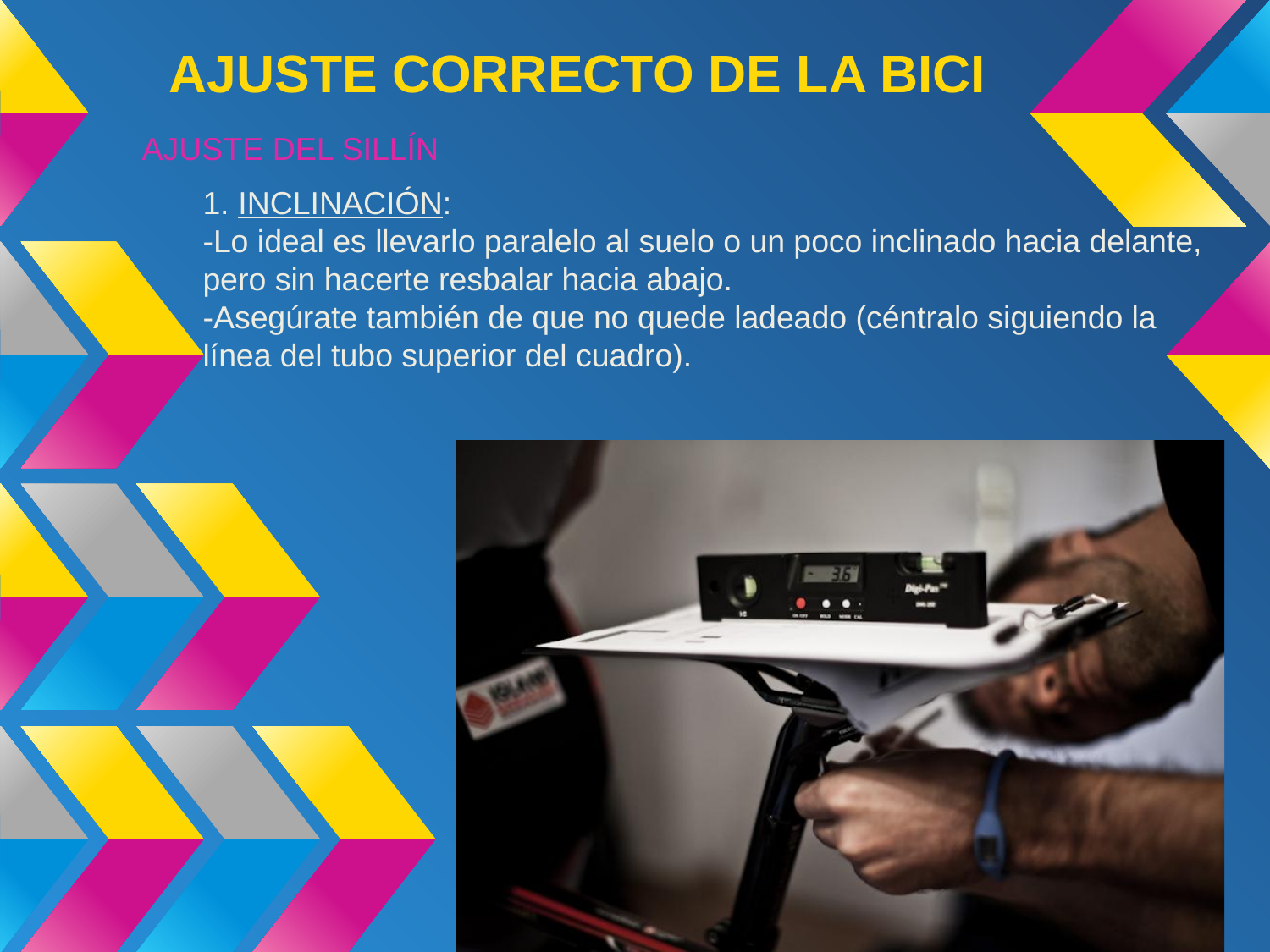

# AJUSTE CORRECTO DE LA BICI
AJUSTE DEL SILLÍN
1. INCLINACIÓN:
-Lo ideal es llevarlo paralelo al suelo o un poco inclinado hacia delante, pero sin hacerte resbalar hacia abajo.
-Asegúrate también de que no quede ladeado (céntralo siguiendo la línea del tubo superior del cuadro).